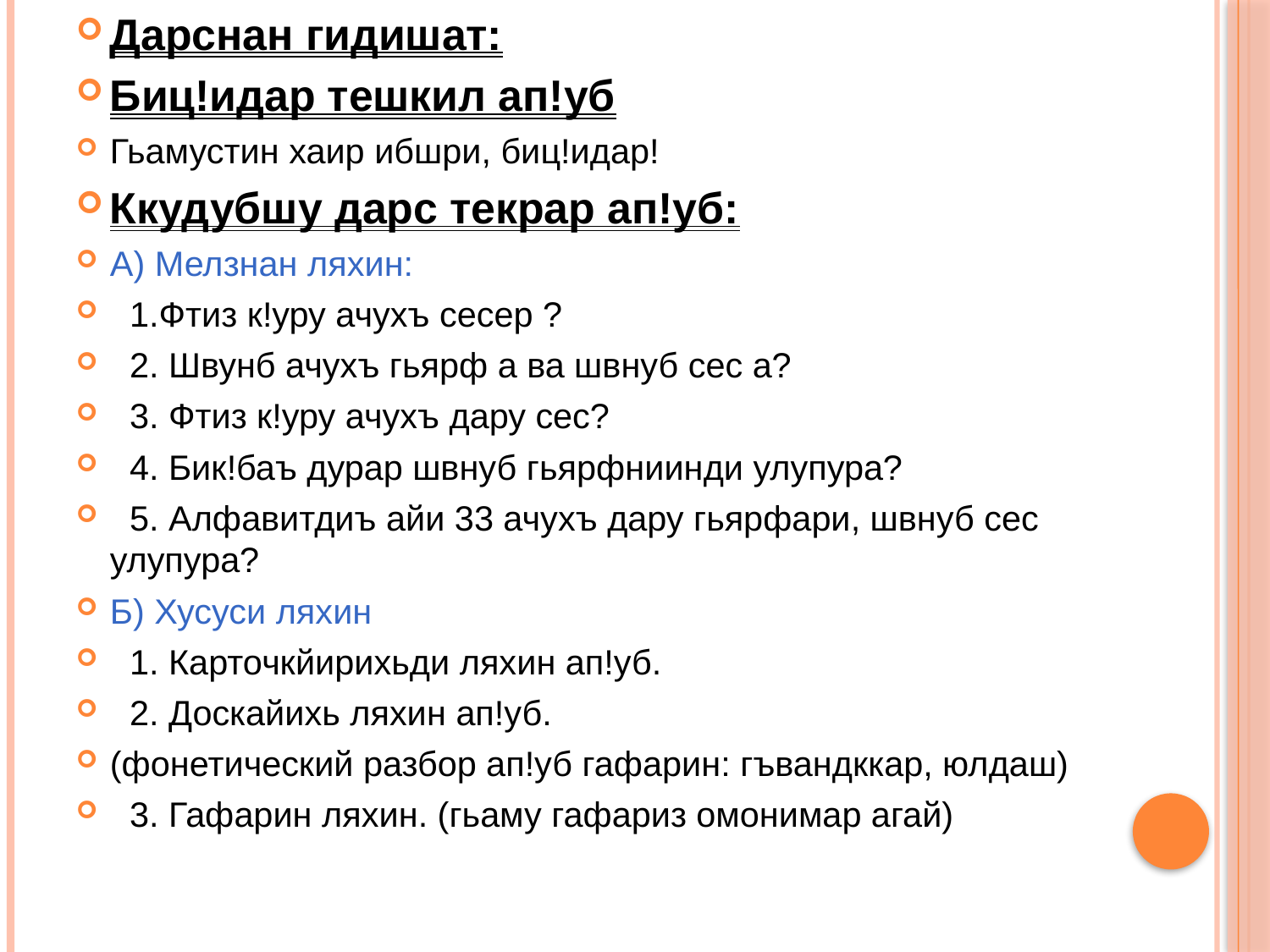

Дарснан гидишат:
Биц!идар тешкил ап!уб
Гьамустин хаир ибшри, биц!идар!
Ккудубшу дарс текрар ап!уб:
А) Мелзнан ляхин:
  1.Фтиз к!уру ачухъ сесер ?
  2. Швунб ачухъ гьярф а ва швнуб сес а?
  3. Фтиз к!уру ачухъ дару сес?
  4. Бик!баъ дурар швнуб гьярфниинди улупура?
  5. Алфавитдиъ айи 33 ачухъ дару гьярфари, швнуб сес улупура?
Б) Хусуси ляхин
  1. Карточкйирихьди ляхин ап!уб.
  2. Доскайихь ляхин ап!уб.
(фонетический разбор ап!уб гафарин: гъвандккар, юлдаш)
  3. Гафарин ляхин. (гьаму гафариз омонимар агай)